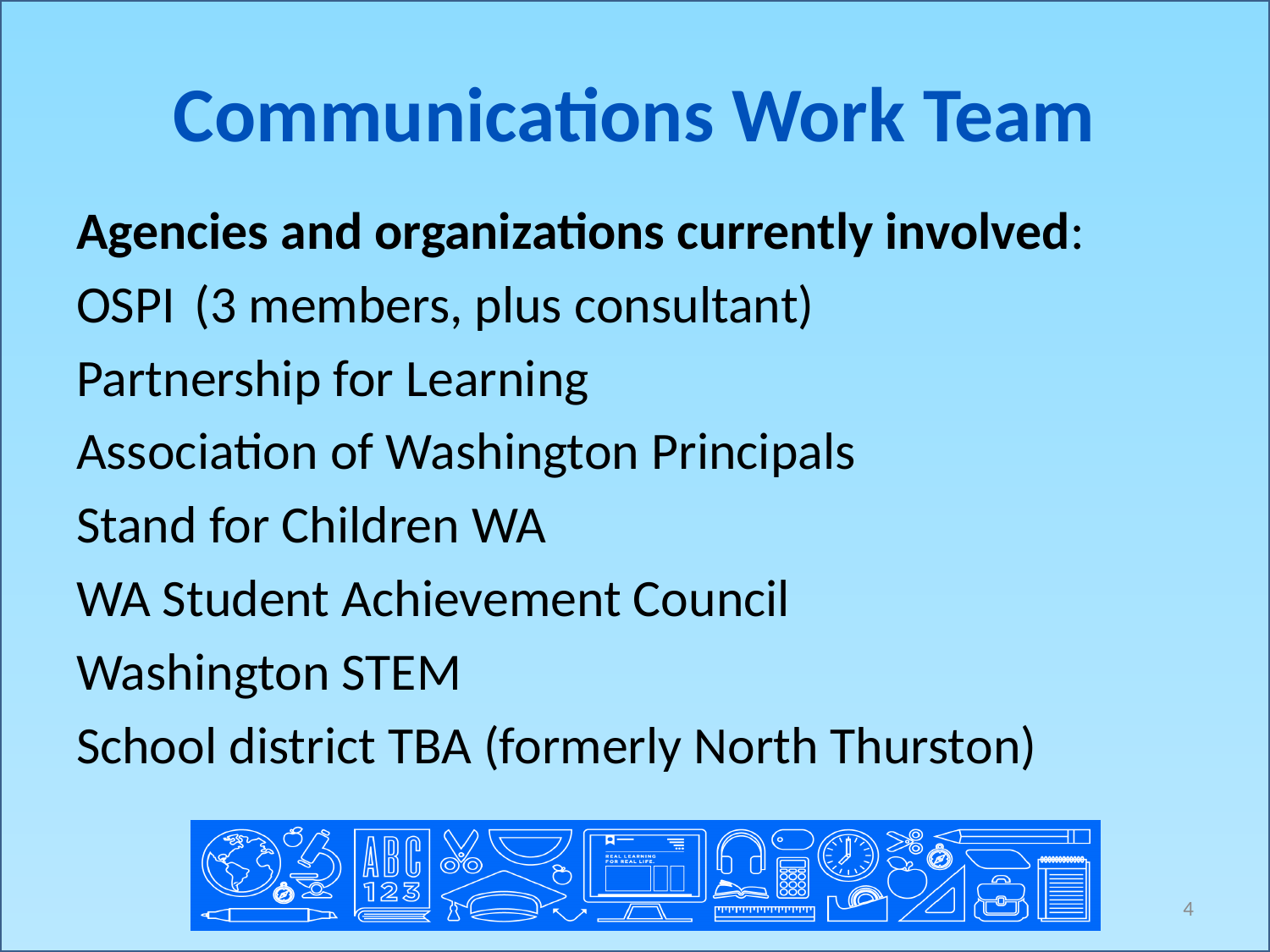

# Communications Work Team
Agencies and organizations currently involved:
OSPI	(3 members, plus consultant)
Partnership for Learning
Association of Washington Principals
Stand for Children WA
WA Student Achievement Council
Washington STEM
School district TBA (formerly North Thurston)

4